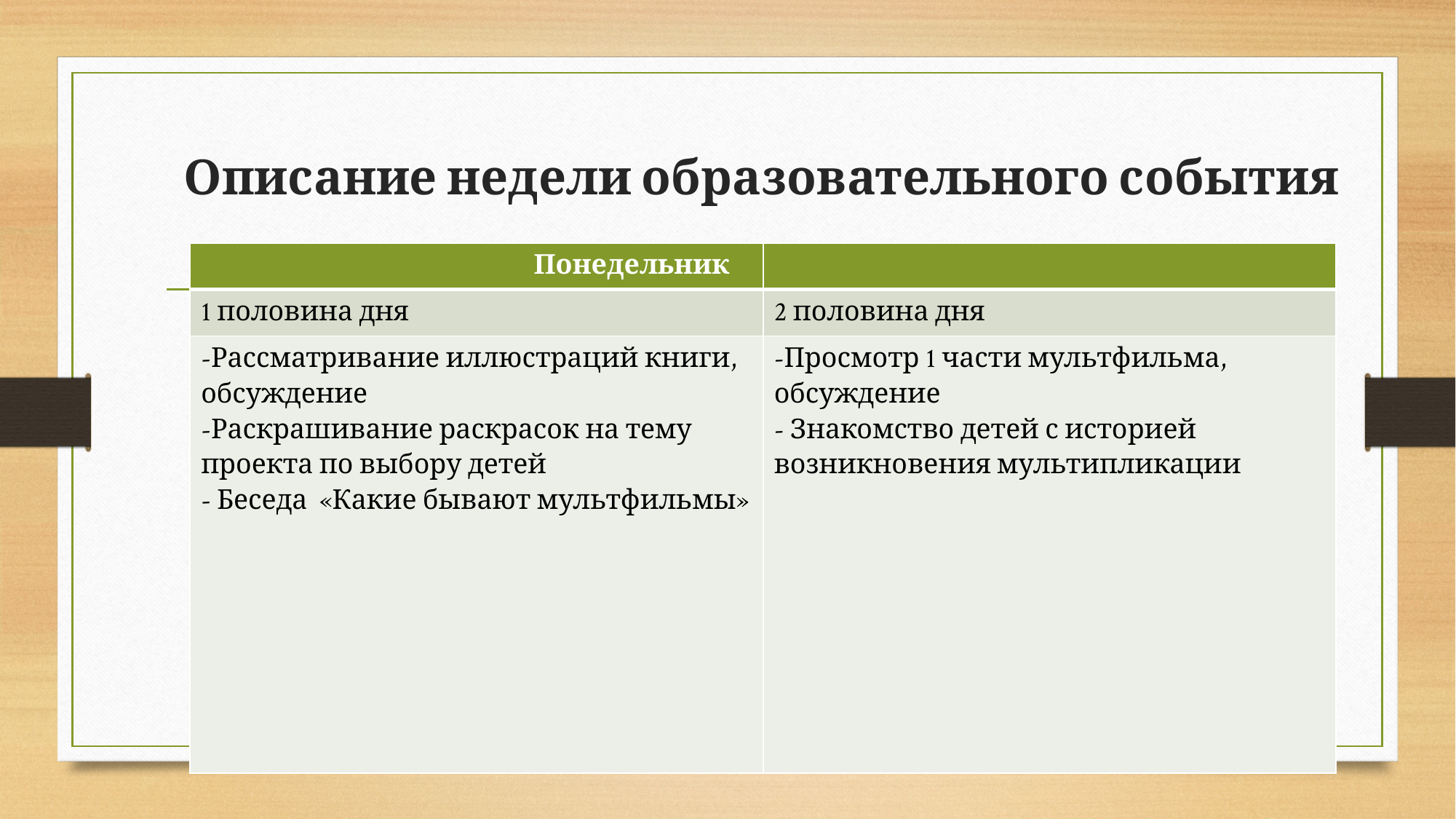

# Описание недели образовательного события
| Понедельник |  |
| --- | --- |
| 1 половина дня | 2 половина дня |
| -Рассматривание иллюстраций книги, обсуждение -Раскрашивание раскрасок на тему проекта по выбору детей - Беседа «Какие бывают мультфильмы» | -Просмотр 1 части мультфильма, обсуждение - Знакомство детей с историей возникновения мультипликации |